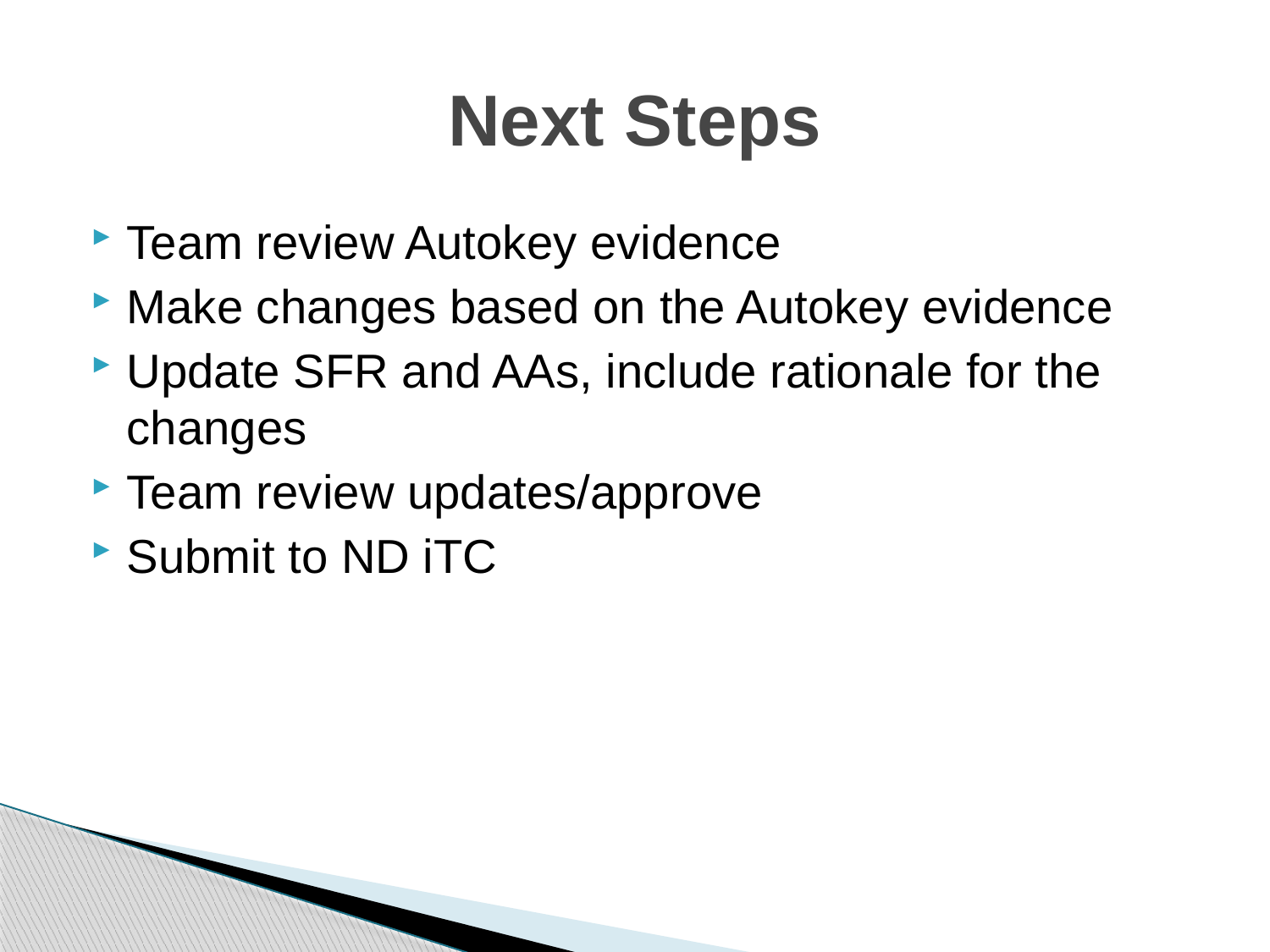

# Next Steps
Team review Autokey evidence
Make changes based on the Autokey evidence
Update SFR and AAs, include rationale for the changes
Team review updates/approve
Submit to ND iTC